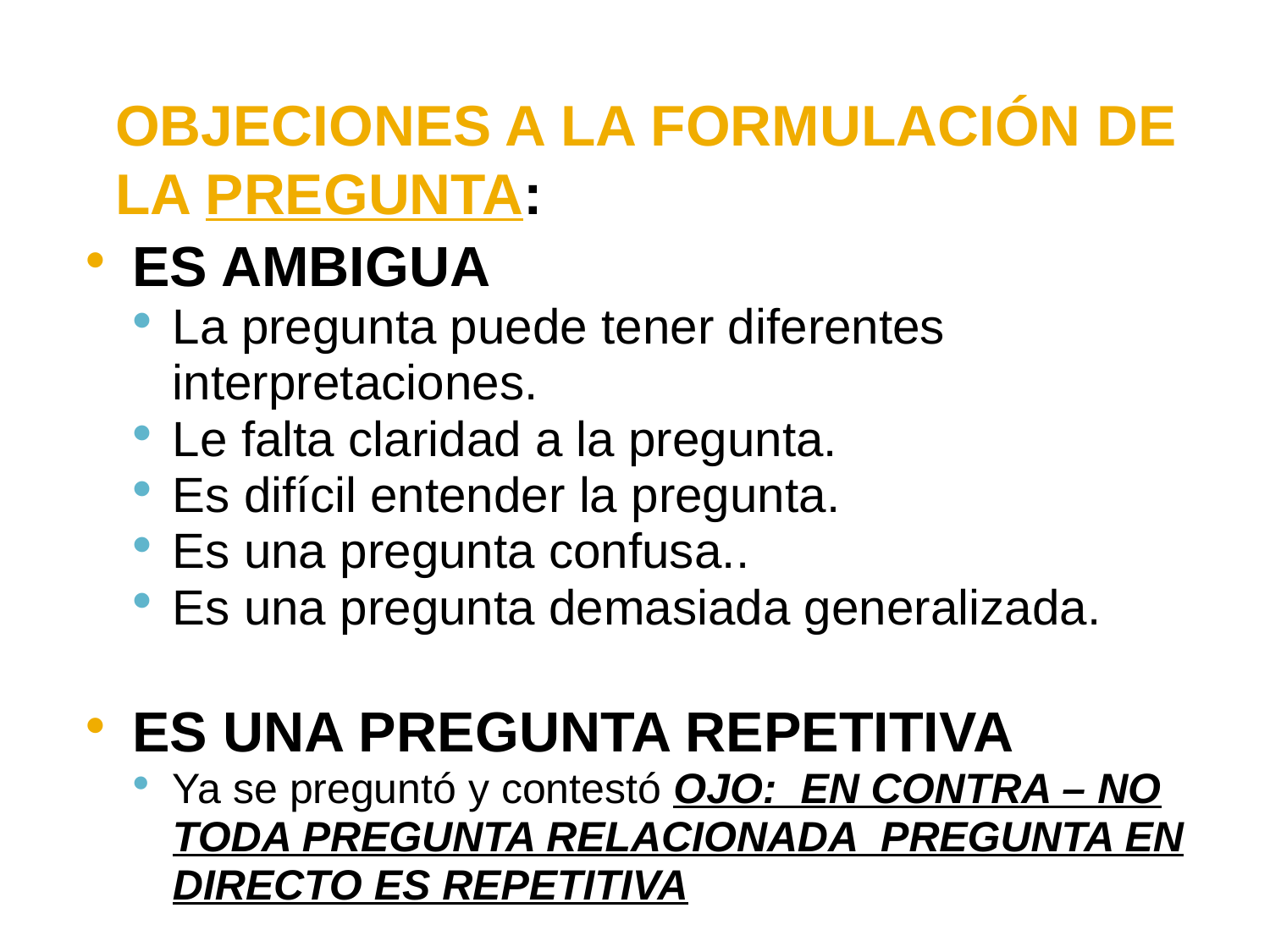

OBJECIONES A LA FORMULACIÓN DE LA PREGUNTA:
ES AMBIGUA
La pregunta puede tener diferentes interpretaciones.
Le falta claridad a la pregunta.
Es difícil entender la pregunta.
Es una pregunta confusa..
Es una pregunta demasiada generalizada.

ES UNA PREGUNTA REPETITIVA
Ya se preguntó y contestó OJO:  EN CONTRA – NO TODA PREGUNTA RELACIONADA  PREGUNTA EN DIRECTO ES REPETITIVA